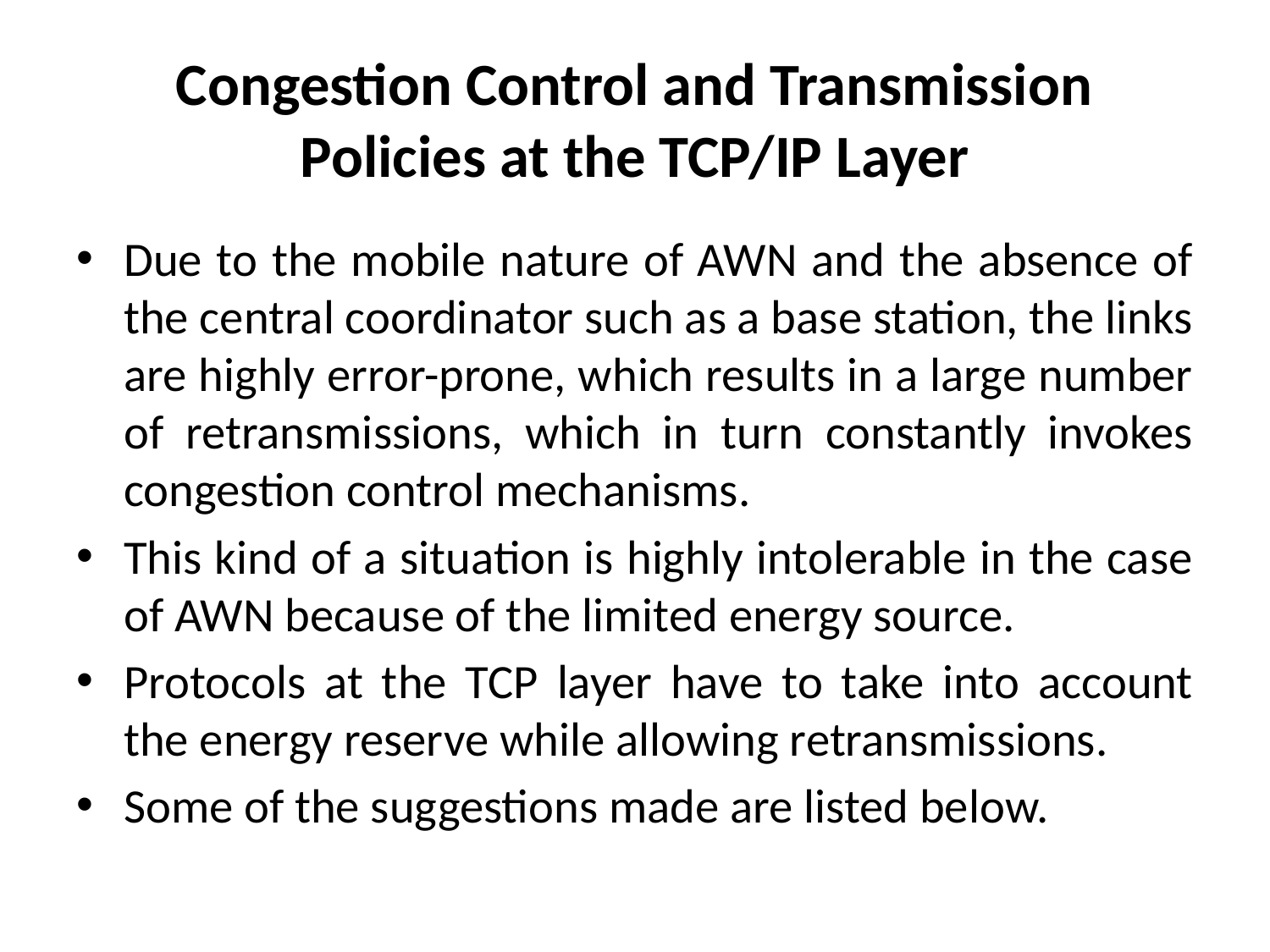

# Congestion Control and Transmission Policies at the TCP/IP Layer
Due to the mobile nature of AWN and the absence of the central coordinator such as a base station, the links are highly error-prone, which results in a large number of retransmissions, which in turn constantly invokes congestion control mechanisms.
This kind of a situation is highly intolerable in the case of AWN because of the limited energy source.
Protocols at the TCP layer have to take into account the energy reserve while allowing retransmissions.
Some of the suggestions made are listed below.